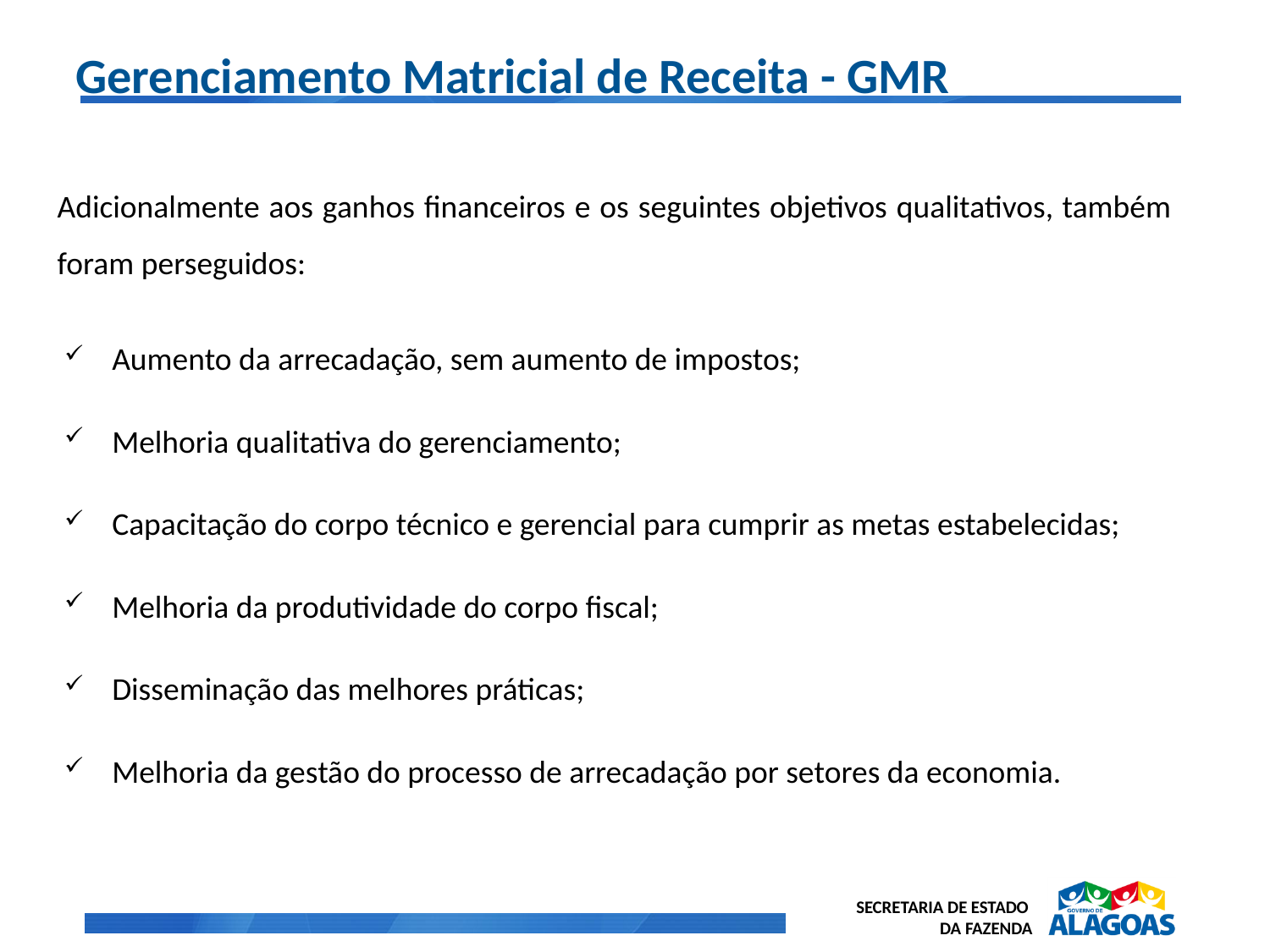

# Gerenciamento Matricial de Receita - GMR
Adicionalmente aos ganhos financeiros e os seguintes objetivos qualitativos, também foram perseguidos:
Aumento da arrecadação, sem aumento de impostos;
Melhoria qualitativa do gerenciamento;
Capacitação do corpo técnico e gerencial para cumprir as metas estabelecidas;
Melhoria da produtividade do corpo fiscal;
Disseminação das melhores práticas;
Melhoria da gestão do processo de arrecadação por setores da economia.